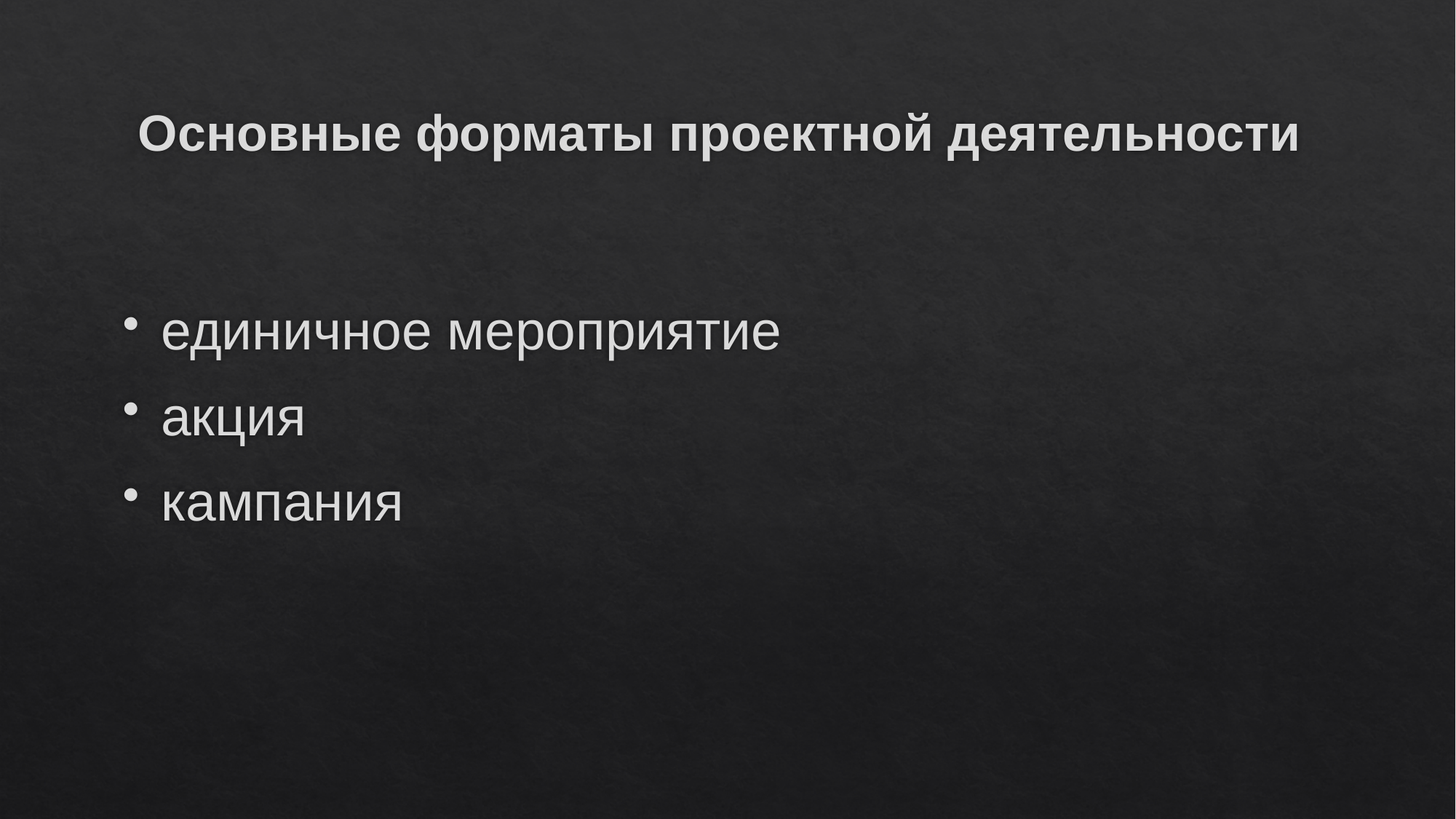

# Основные форматы проектной деятельности
единичное мероприятие
акция
кампания